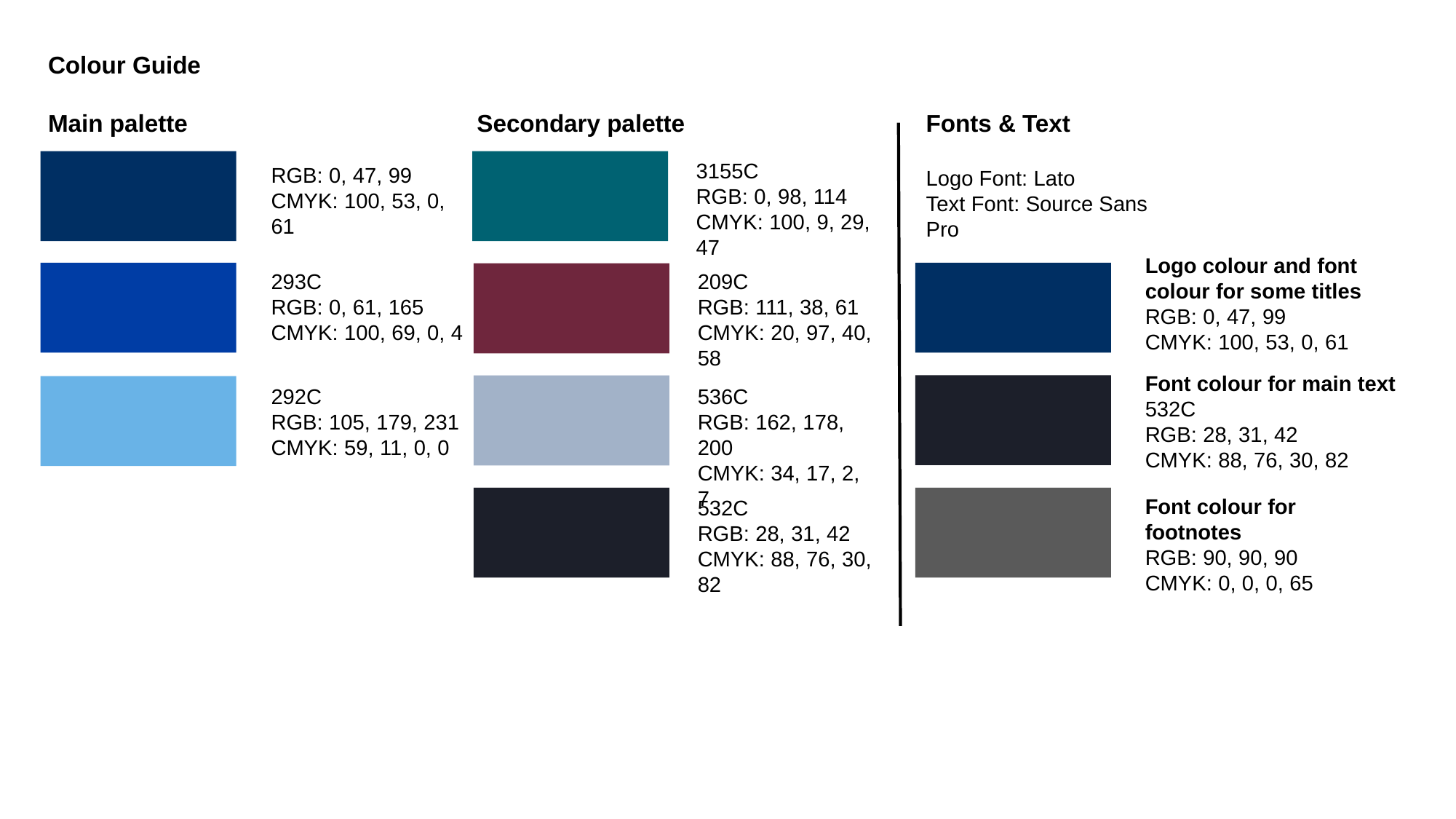

Colour Guide
Main palette
Secondary palette
Fonts & Text

3155C
RGB: 0, 98, 114
CMYK: 100, 9, 29, 47
RGB: 0, 47, 99
CMYK: 100, 53, 0, 61
Logo Font: Lato
Text Font: Source Sans Pro
Logo colour and font colour for some titles
RGB: 0, 47, 99
CMYK: 100, 53, 0, 61

293C
RGB: 0, 61, 165
CMYK: 100, 69, 0, 4

209C
RGB: 111, 38, 61
CMYK: 20, 97, 40, 58

Font colour for main text
532C
RGB: 28, 31, 42
CMYK: 88, 76, 30, 82

292C
RGB: 105, 179, 231
CMYK: 59, 11, 0, 0
536C
RGB: 162, 178, 200
CMYK: 34, 17, 2, 7

Font colour for footnotes
RGB: 90, 90, 90
CMYK: 0, 0, 0, 65
532C
RGB: 28, 31, 42
CMYK: 88, 76, 30, 82